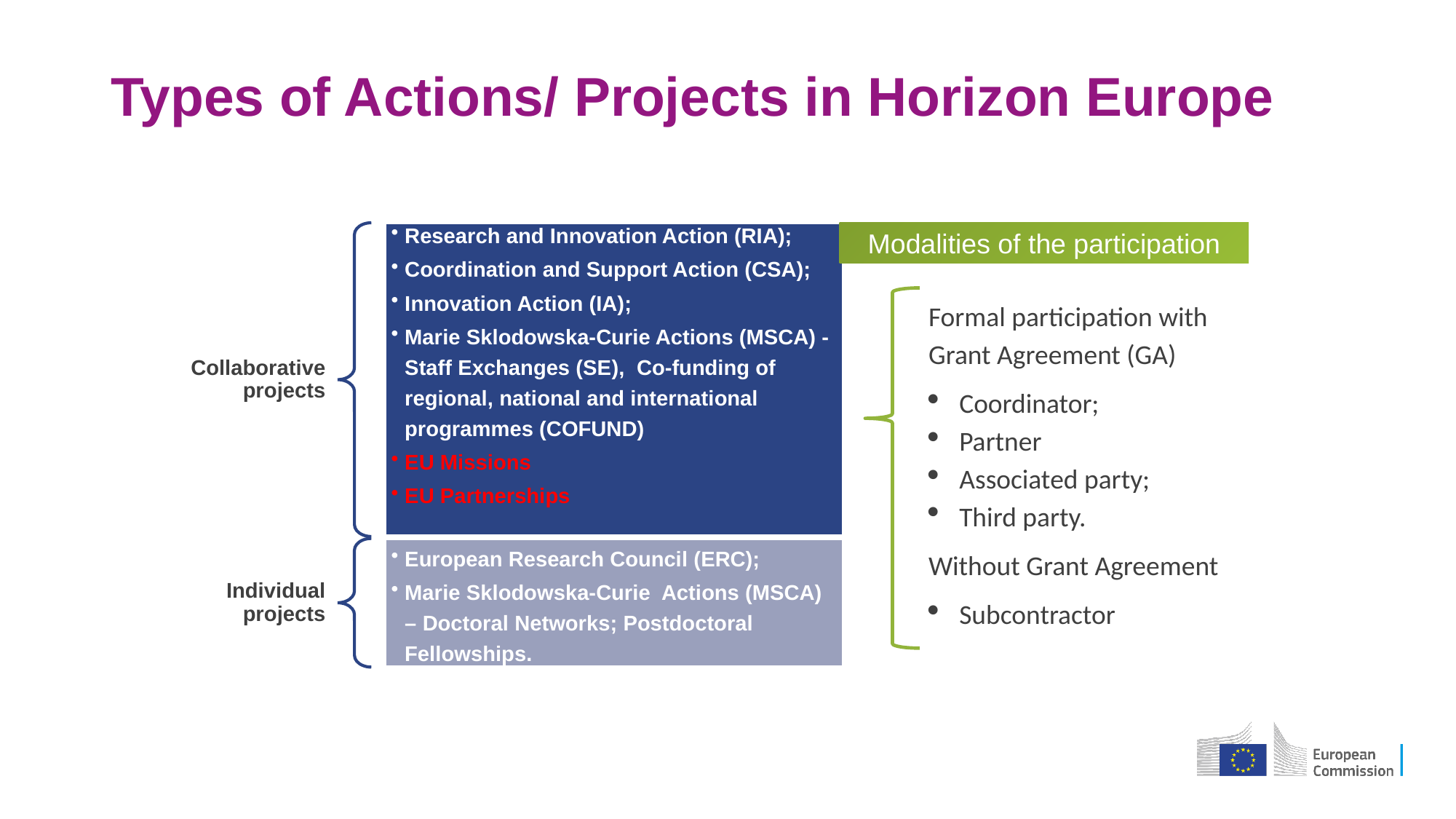

# Types of Actions/ Projects in Horizon Europe

Collaborative projects
Research and Innovation Action (RIA);
Coordination and Support Action (CSA);
Innovation Action (IA);
Marie Sklodowska-Curie Actions (MSCA) - Staff Exchanges (SE),  Co-funding of regional, national and international programmes (COFUND)
EU Missions
EU Partnerships

Individual projects
European Research Council (ERC);
Marie Sklodowska-Curie  Actions (MSCA) – Doctoral Networks; Postdoctoral Fellowships.
Modalities of the participation

Formal participation with Grant Agreement (GA)
Coordinator;
Partner
Associated party;
Third party.
Without Grant Agreement
Subcontractor